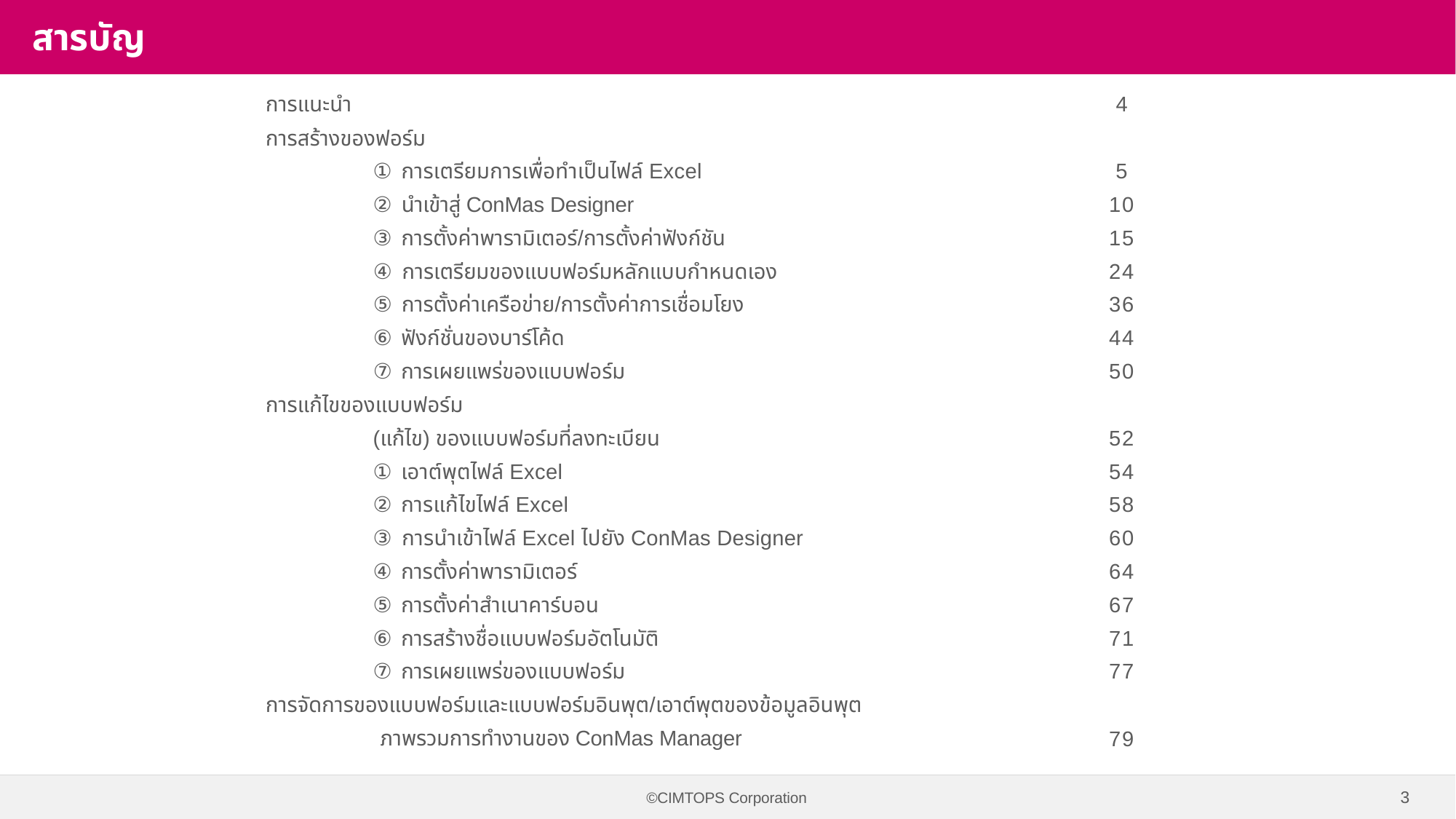

สารบัญ
การแนะนำ
การสร้างของฟอร์ม
① การเตรียมการเพื่อทำเป็นไฟล์ Excel
② นำเข้าสู่ ConMas Designer
③ การตั้งค่าพารามิเตอร์/การตั้งค่าฟังก์ชัน
4
5
10
15
24
36
44
50
④ การเตรียมของแบบฟอร์มหลักแบบกำหนดเอง
⑤ การตั้งค่าเครือข่าย/การตั้งค่าการเชื่อมโยง
⑥ ฟังก์ชั่นของบาร์โค้ด
⑦ การเผยแพร่ของแบบฟอร์ม
การแก้ไขของแบบฟอร์ม
(แก้ไข) ของแบบฟอร์มที่ลงทะเบียน
① เอาต์พุตไฟล์ Excel
② การแก้ไขไฟล์ Excel
③ การนำเข้าไฟล์ Excel ไปยัง ConMas Designer
④ การตั้งค่าพารามิเตอร์
⑤ การตั้งค่าสำเนาคาร์บอน
⑥ การสร้างชื่อแบบฟอร์มอัตโนมัติ
⑦ การเผยแพร่ของแบบฟอร์ม
การจัดการของแบบฟอร์มและแบบฟอร์มอินพุต/เอาต์พุตของข้อมูลอินพุต
ภาพรวมการทำงานของ ConMas Manager
52
54
58
60
64
67
71
77
79
3
©CIMTOPS Corporation